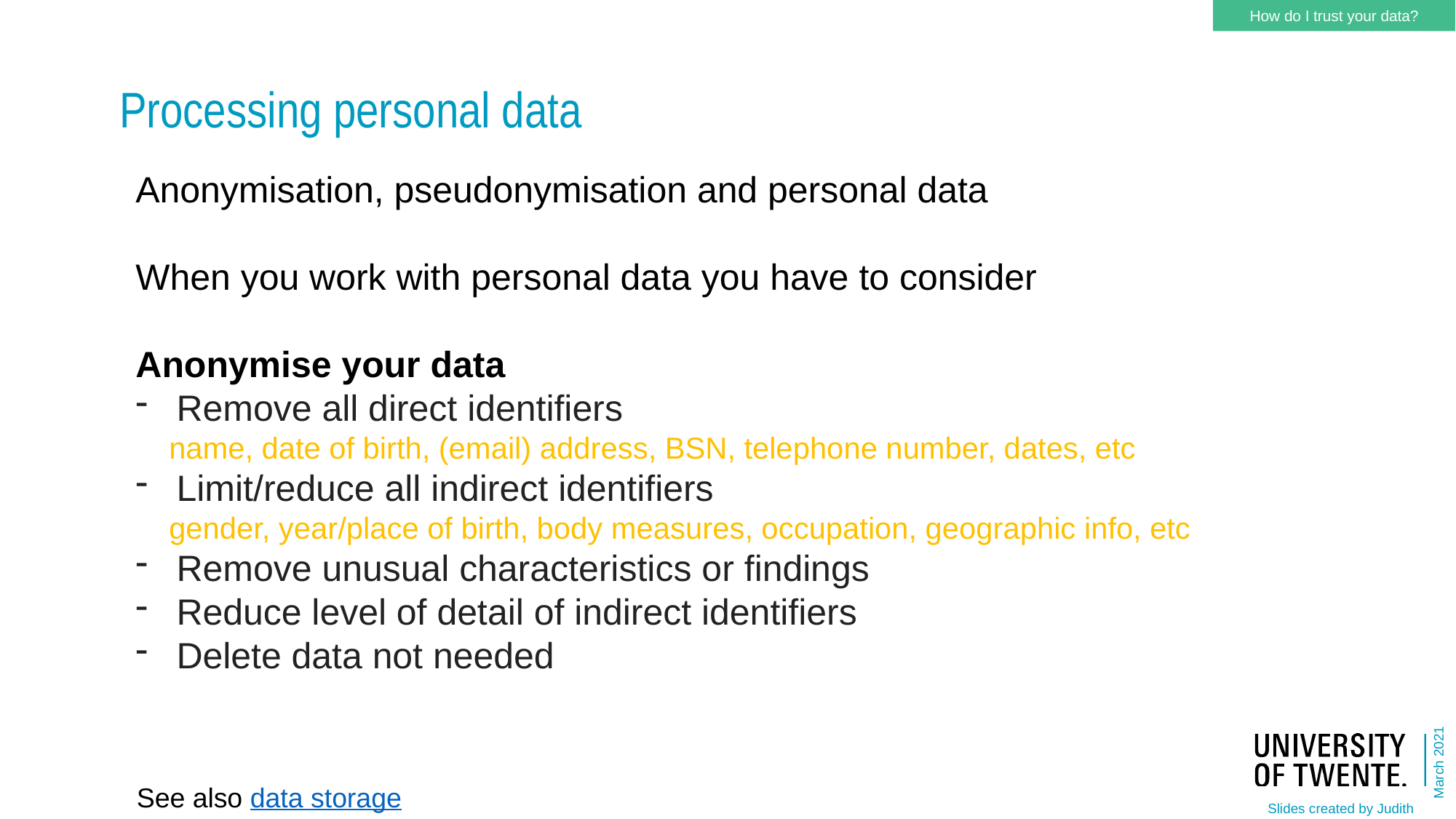

How do I trust your data?
Processing personal data
Anonymisation, pseudonymisation and personal data

When you work with personal data you have to consider

Anonymise your data
Remove all direct identifiers
    name, date of birth, (email) address, BSN, telephone number, dates, etc
Limit/reduce all indirect identifiers
    gender, year/place of birth, body measures, occupation, geographic info, etc
Remove unusual characteristics or findings
Reduce level of detail of indirect identifiers
Delete data not needed

See also data storage